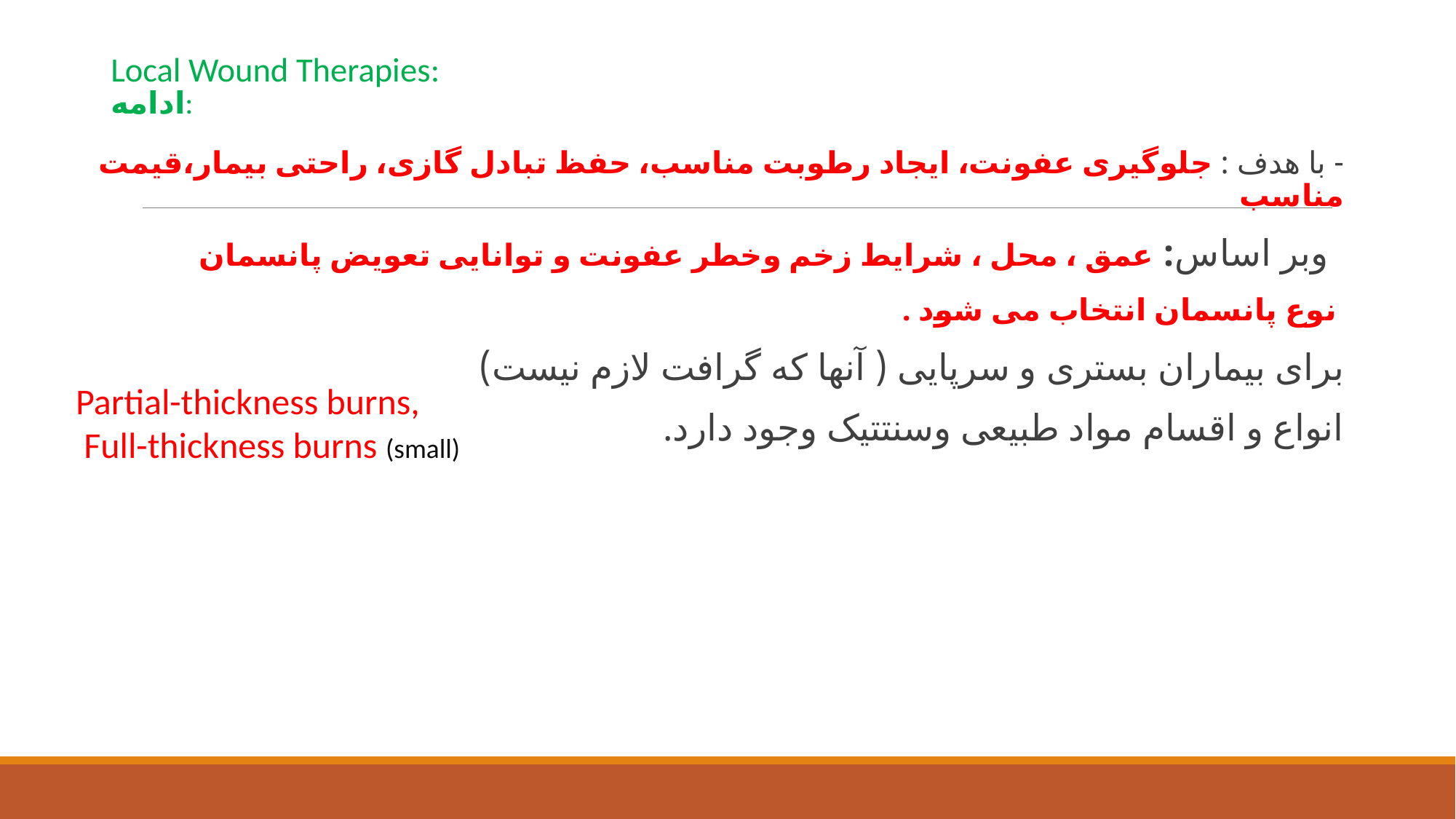

# Local Wound Therapies: ادامه:
- با هدف : جلوگیری عفونت، ایجاد رطوبت مناسب، حفظ تبادل گازی، راحتی بیمار،قیمت مناسب
  وبر اساس: عمق ، محل ، شرایط زخم وخطر عفونت و توانایی تعویض پانسمان
 نوع پانسمان انتخاب می شود .
برای بیماران بستری و سرپایی ( آنها که گرافت لازم نیست)
انواع و اقسام مواد طبیعی وسنتتیک وجود دارد.
Partial-thickness burns,
 Full-thickness burns (small)